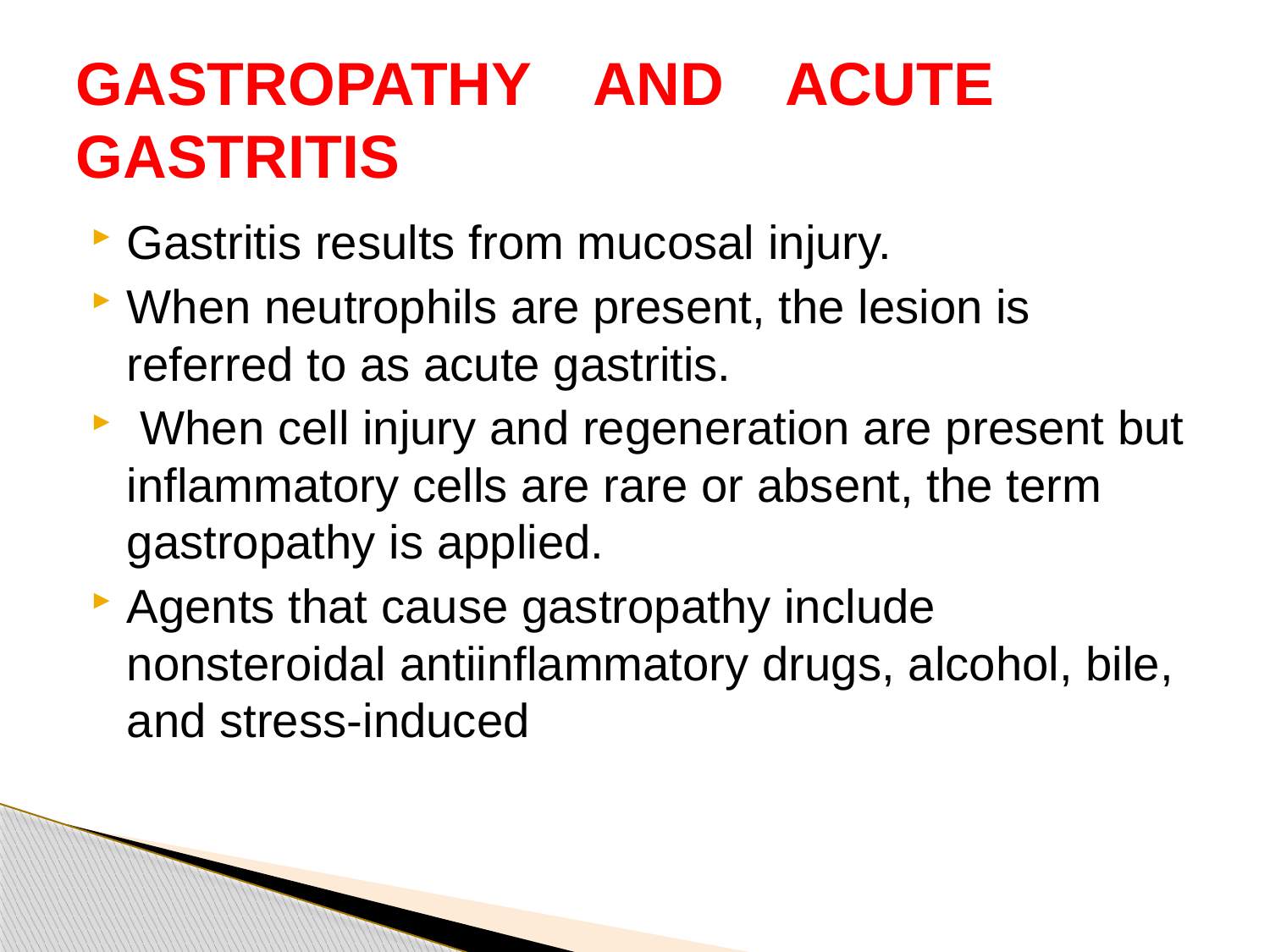

# GASTROPATHY AND ACUTE  GASTRITIS
Gastritis results from mucosal injury.
When neutrophils are present, the lesion is referred to as acute gastritis.
 When cell injury and regeneration are present but inflammatory cells are rare or absent, the term gastropathy is applied.
Agents that cause gastropathy include nonsteroidal antiinflammatory drugs, alcohol, bile, and stress-induced